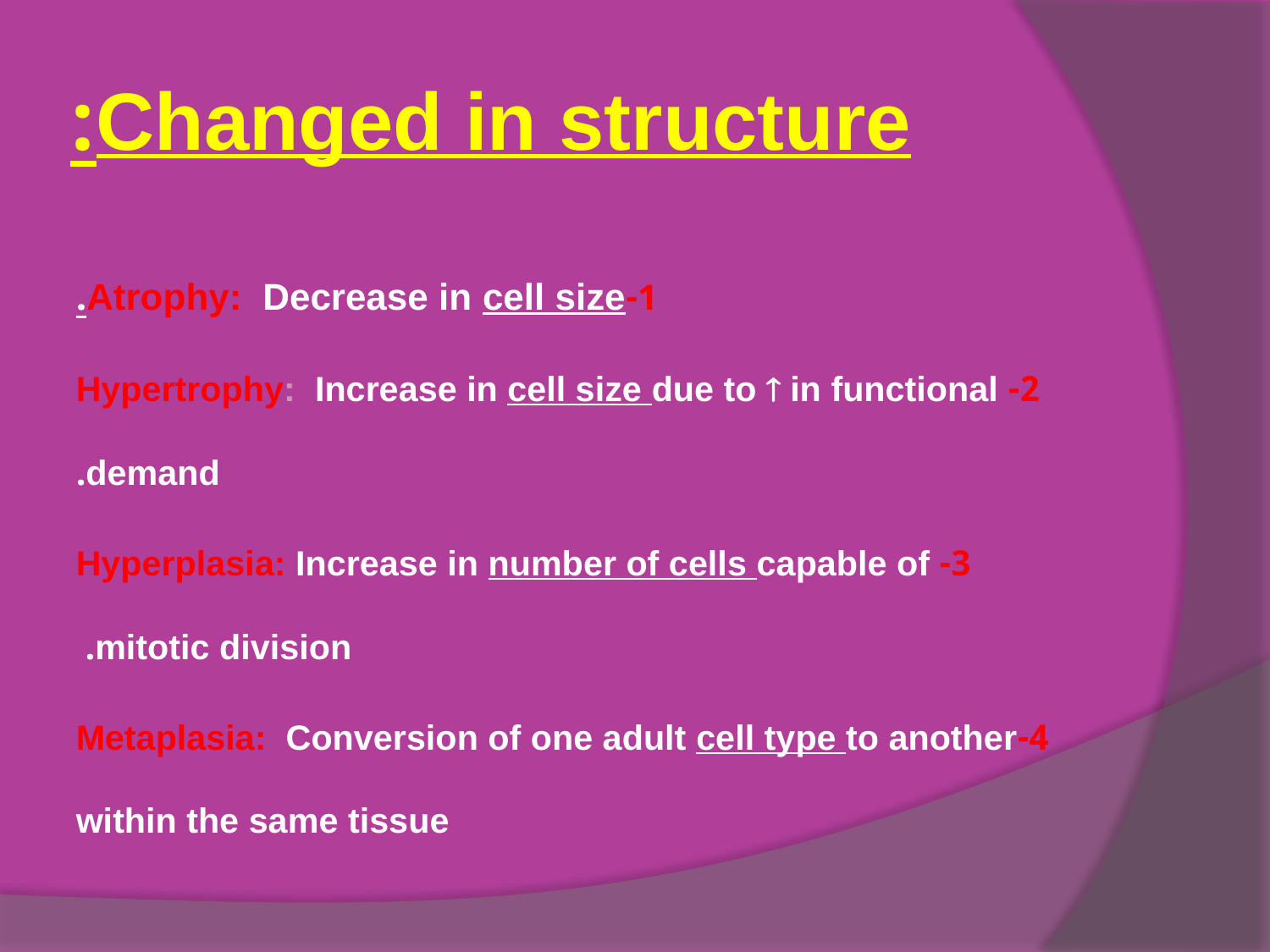

# Changed in structure:
1-Atrophy:  Decrease in cell size.
2- Hypertrophy:  Increase in cell size due to ↑ in functional demand.
3- Hyperplasia: Increase in number of cells capable of mitotic division.
4-Metaplasia:  Conversion of one adult cell type to another within the same tissue